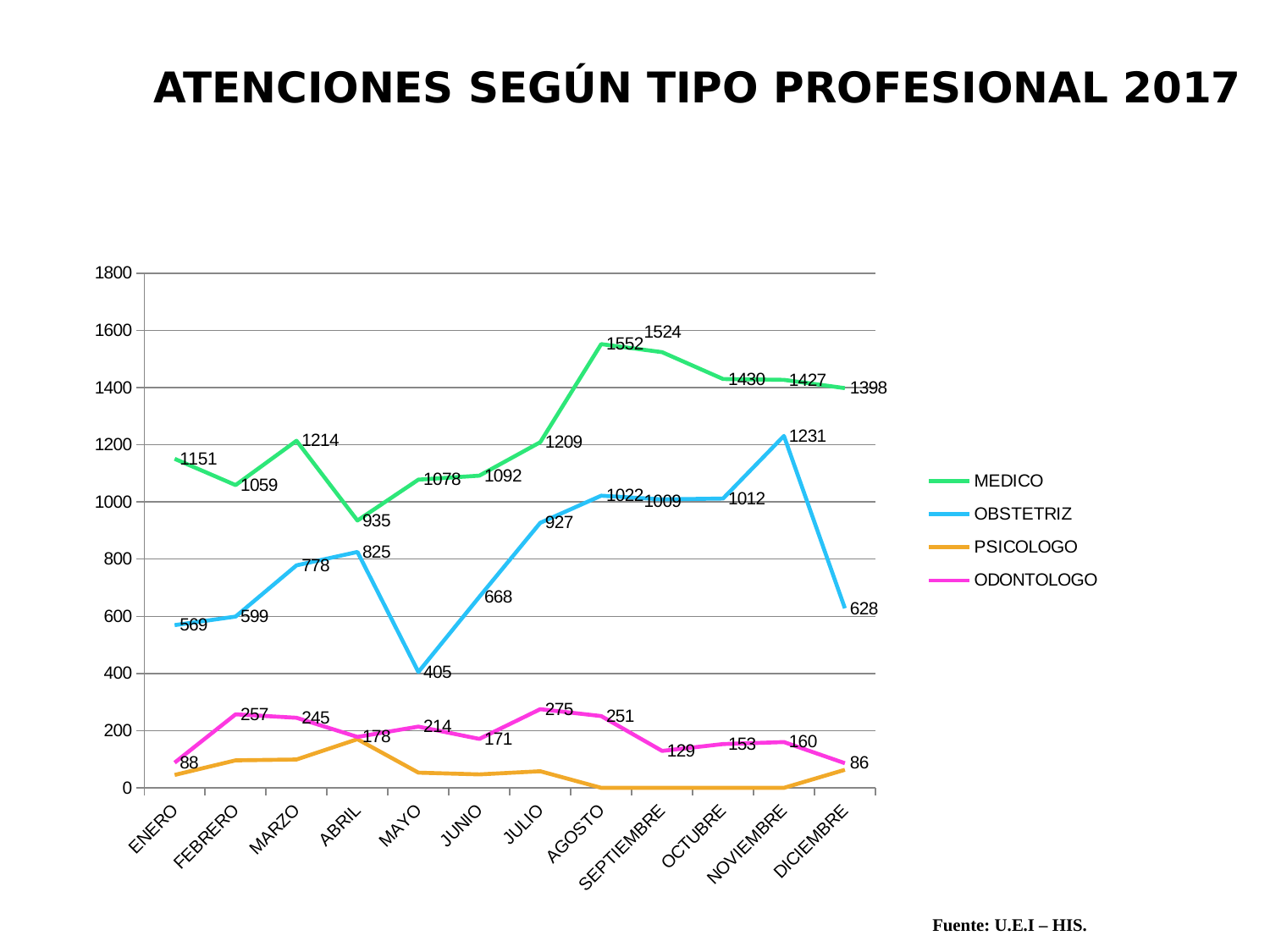

ATENCIONES SEGÚN TIPO PROFESIONAL 2017

### Chart

| Category | MEDICO | OBSTETRIZ | PSICOLOGO | ODONTOLOGO |
|---|---|---|---|---|
| ENERO | 1151.0 | 569.0 | 45.0 | 88.0 |
| FEBRERO | 1059.0 | 599.0 | 96.0 | 257.0 |
| MARZO | 1214.0 | 778.0 | 99.0 | 245.0 |
| ABRIL | 935.0 | 825.0 | 170.0 | 178.0 |
| MAYO | 1078.0 | 405.0 | 53.0 | 214.0 |
| JUNIO | 1092.0 | 668.0 | 47.0 | 171.0 |
| JULIO | 1209.0 | 927.0 | 58.0 | 275.0 |
| AGOSTO | 1552.0 | 1022.0 | 0.0 | 251.0 |
| SEPTIEMBRE | 1524.0 | 1009.0 | 0.0 | 129.0 |
| OCTUBRE | 1430.0 | 1012.0 | 0.0 | 153.0 |
| NOVIEMBRE | 1427.0 | 1231.0 | 0.0 | 160.0 |
| DICIEMBRE | 1398.0 | 628.0 | 63.0 | 86.0 |
Fuente: U.E.I – HIS.